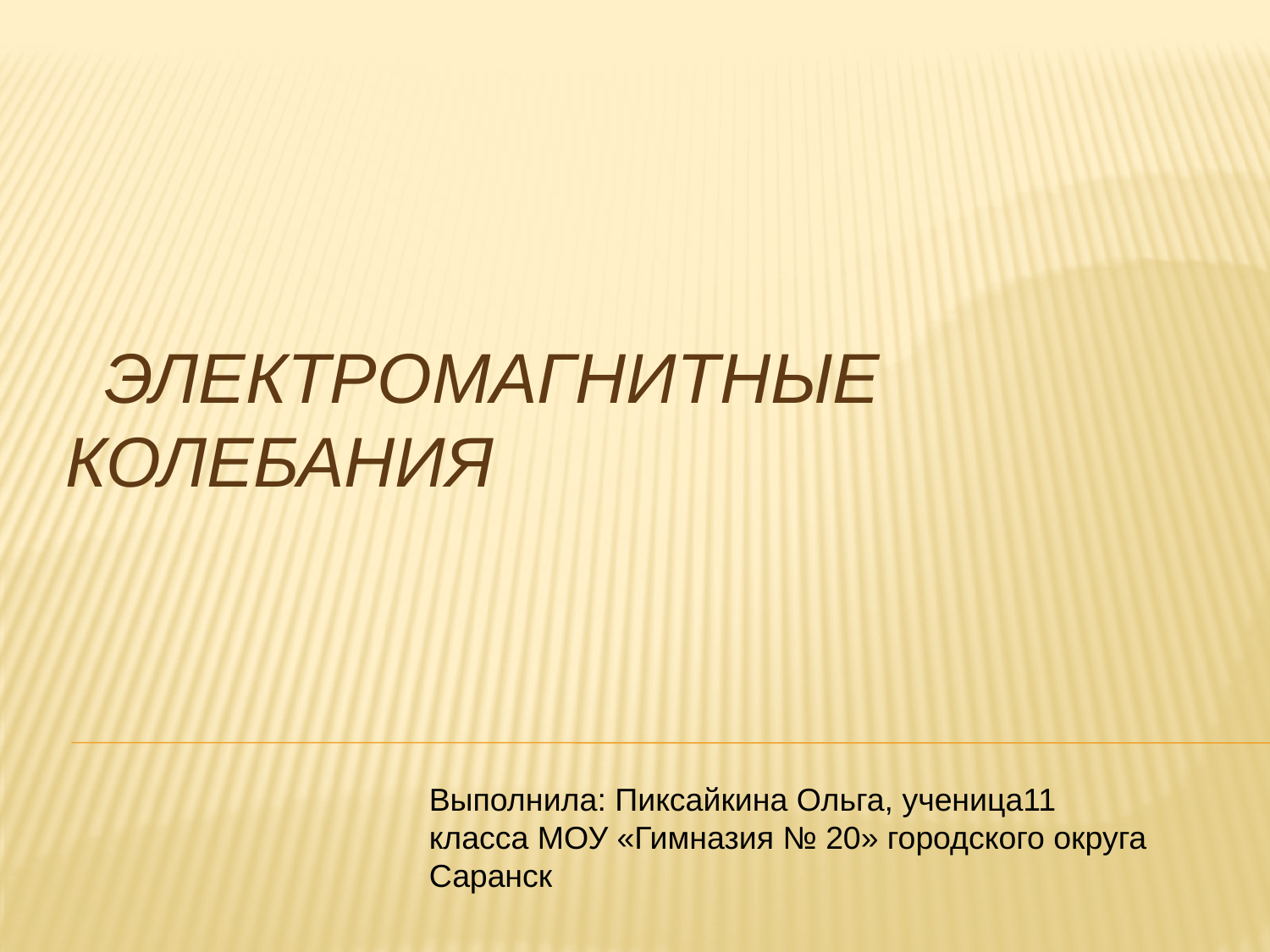

# Электромагнитные колебания
Выполнила: Пиксайкина Ольга, ученица11 класса МОУ «Гимназия № 20» городского округа Саранск